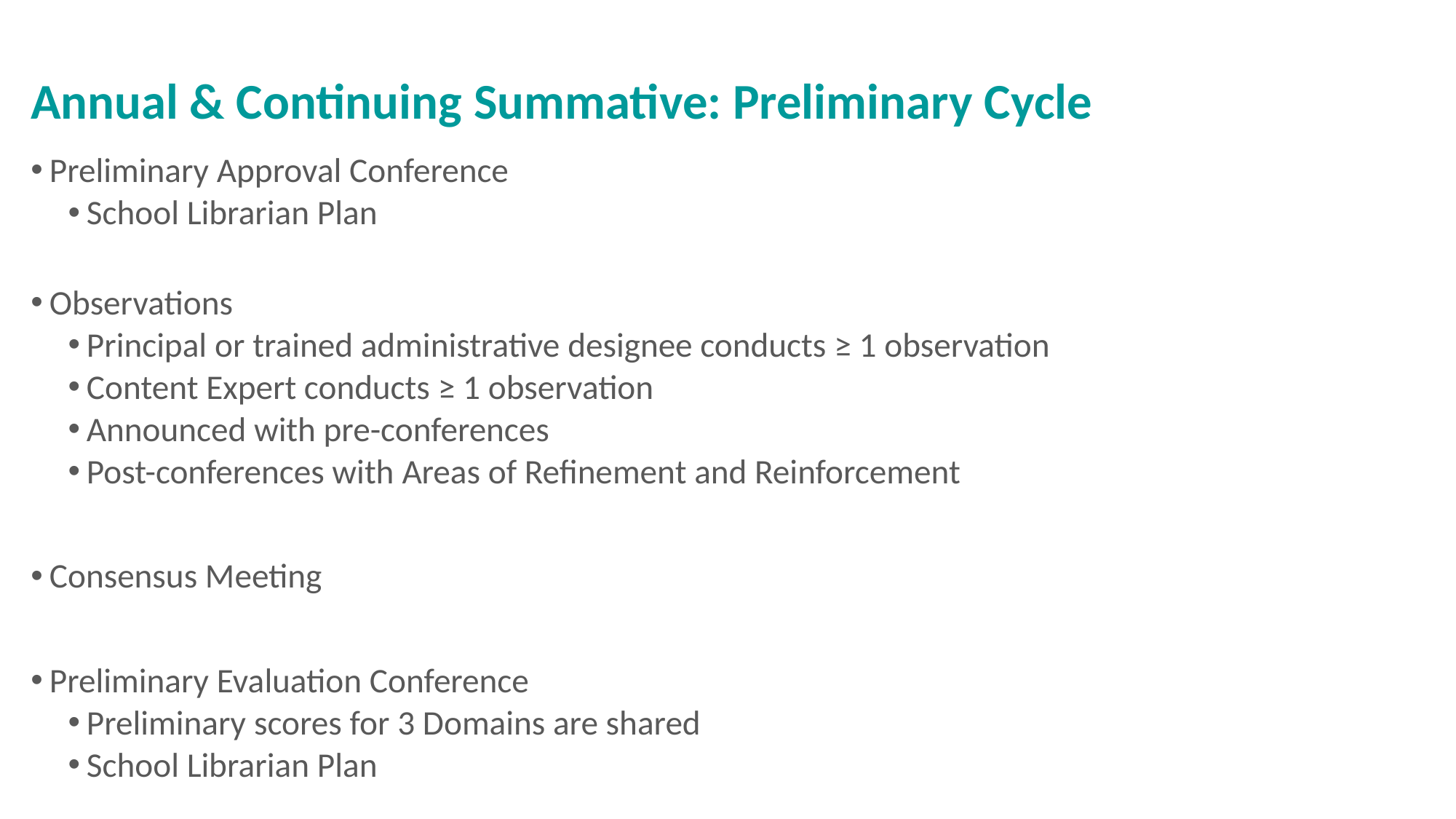

# Annual & Continuing Summative: Preliminary Cycle
Preliminary Approval Conference
School Librarian Plan

Observations
Principal or trained administrative designee conducts ≥ 1 observation
Content Expert conducts ≥ 1 observation
Announced with pre-conferences
Post-conferences with Areas of Refinement and Reinforcement

Consensus Meeting

Preliminary Evaluation Conference
Preliminary scores for 3 Domains are shared
School Librarian Plan